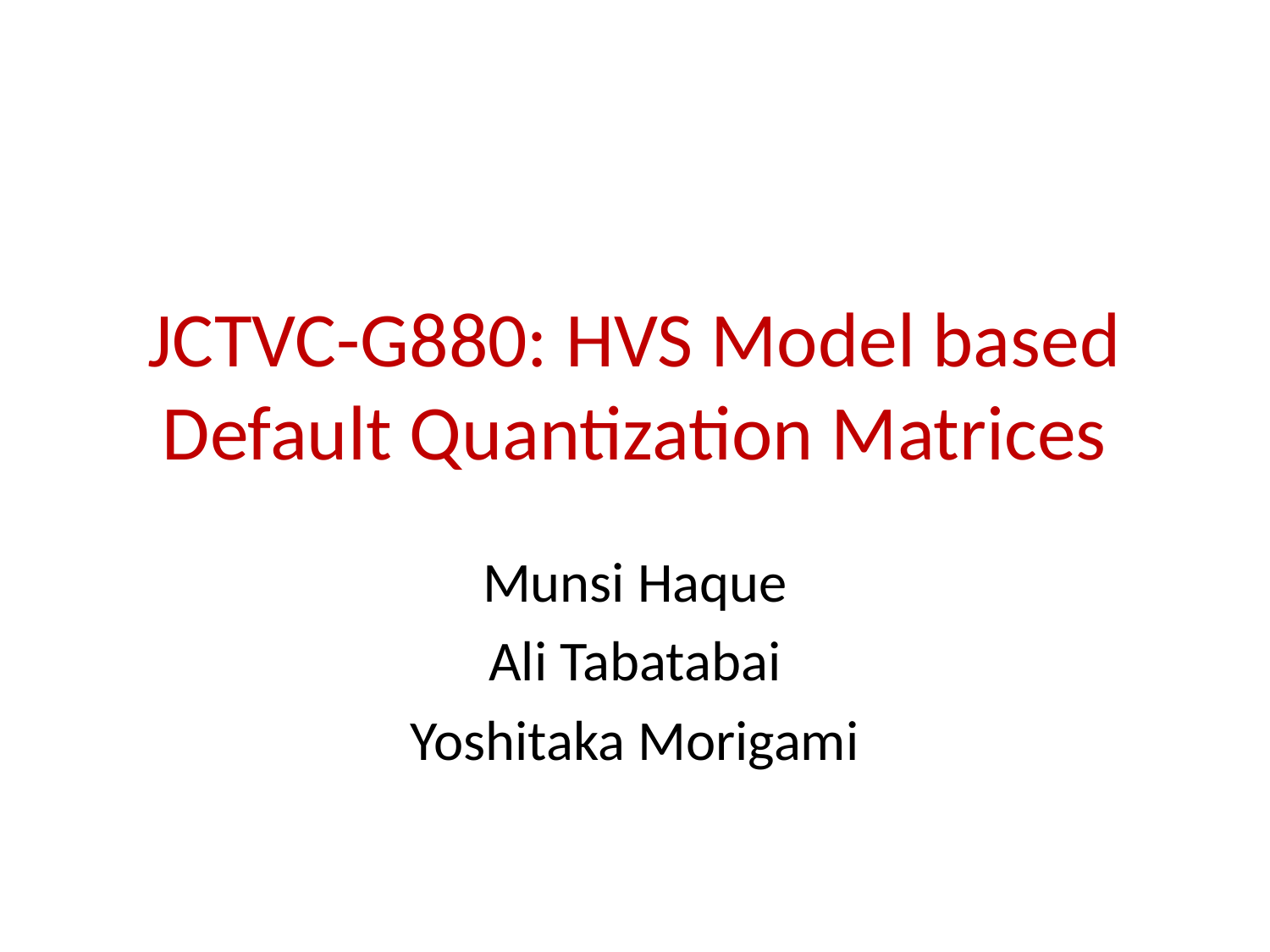

# JCTVC-G880: HVS Model based Default Quantization Matrices
Munsi Haque
Ali Tabatabai
Yoshitaka Morigami